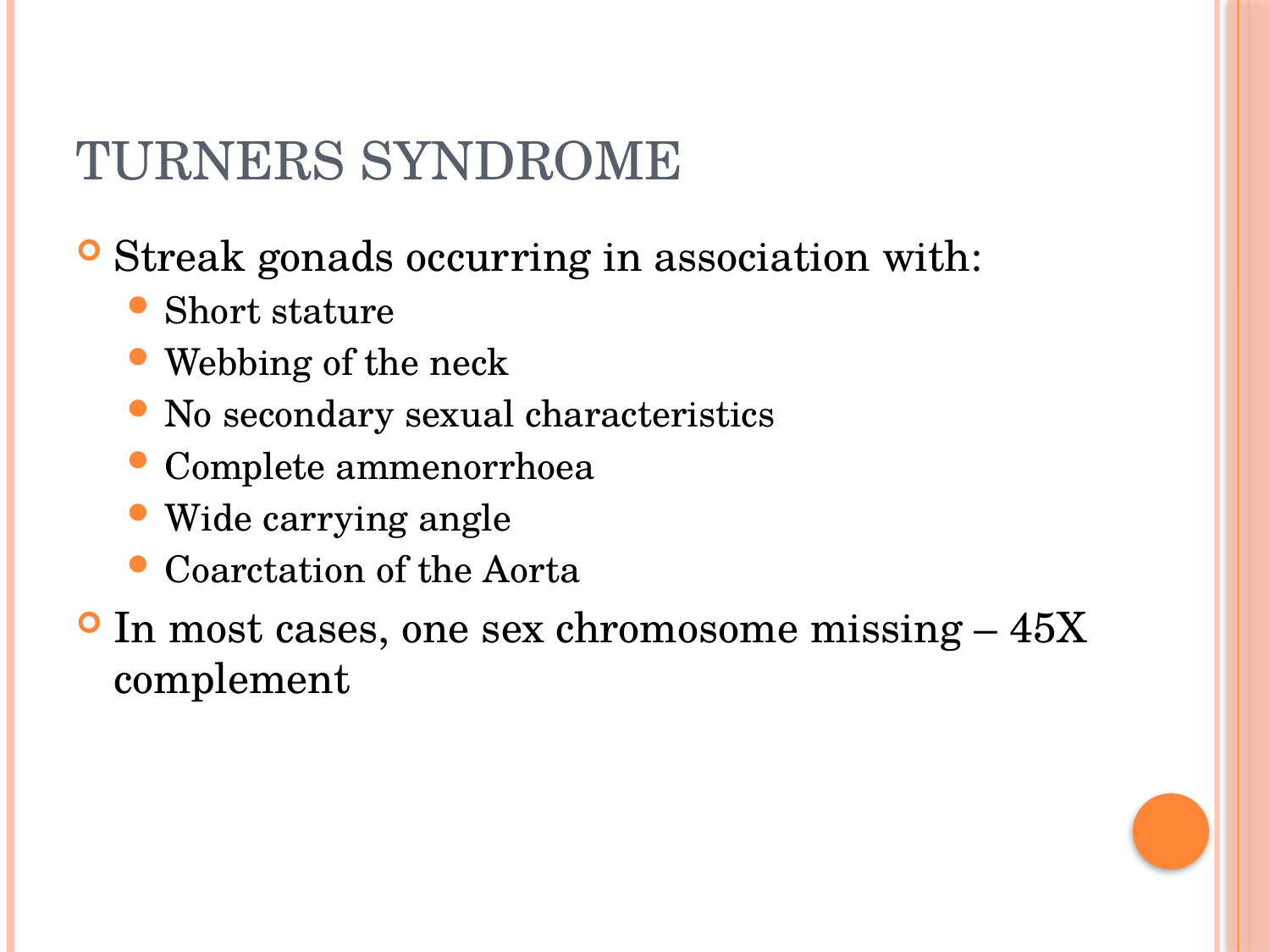

# Turners syndrome
Streak gonads occurring in association with:
Short stature
Webbing of the neck
No secondary sexual characteristics
Complete ammenorrhoea
Wide carrying angle
Coarctation of the Aorta
In most cases, one sex chromosome missing – 45X complement